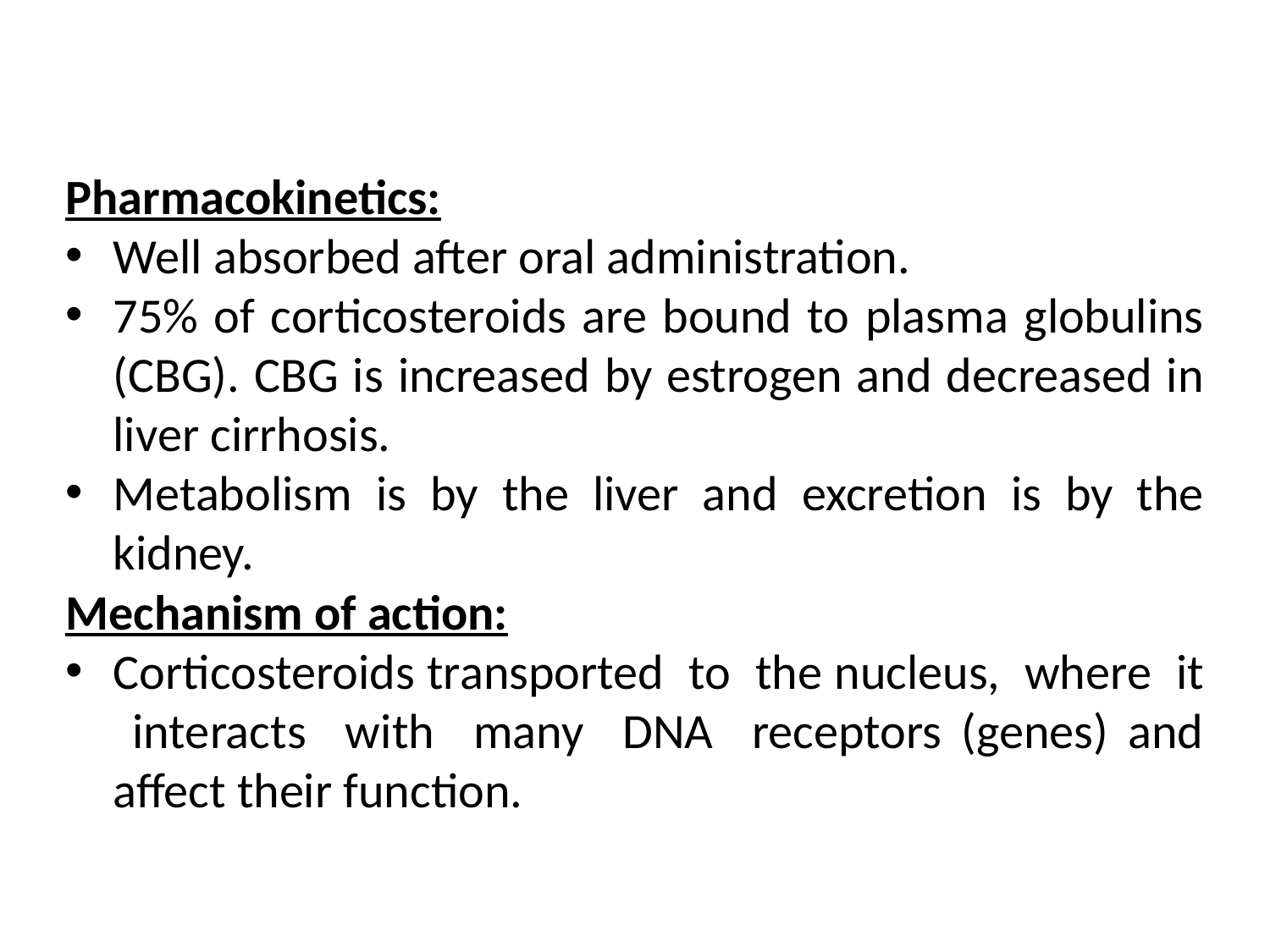

Pharmacokinetics:
Well absorbed after oral administration.
75% of corticosteroids are bound to plasma globulins (CBG). CBG is increased by estrogen and decreased in liver cirrhosis.
Metabolism is by the liver and excretion is by the kidney.
Mechanism of action:
Corticosteroids transported  to  the nucleus,  where  it  interacts  with  many  DNA  receptors (genes) and affect their function.